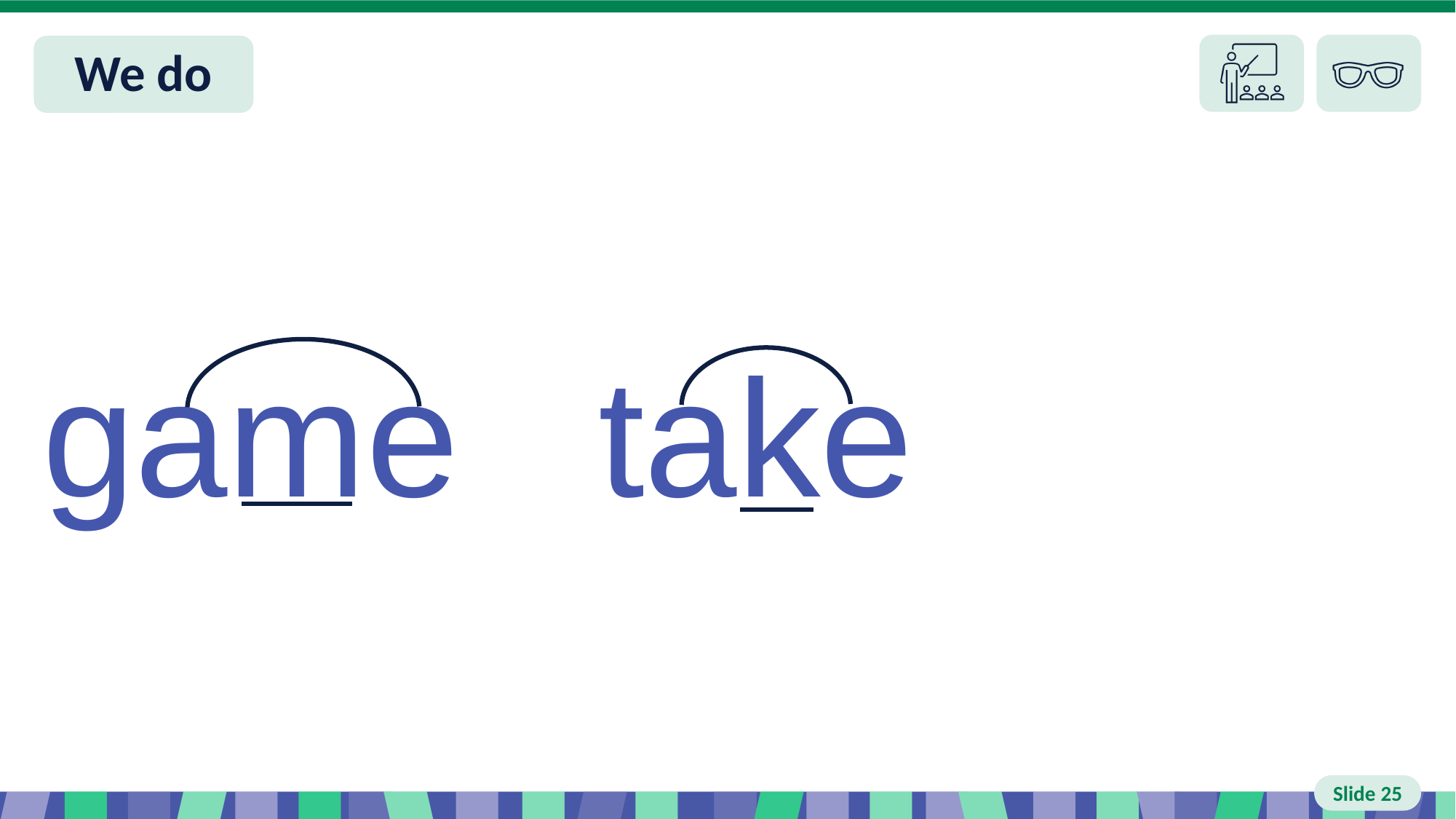

# Slide 25 We do

game   take